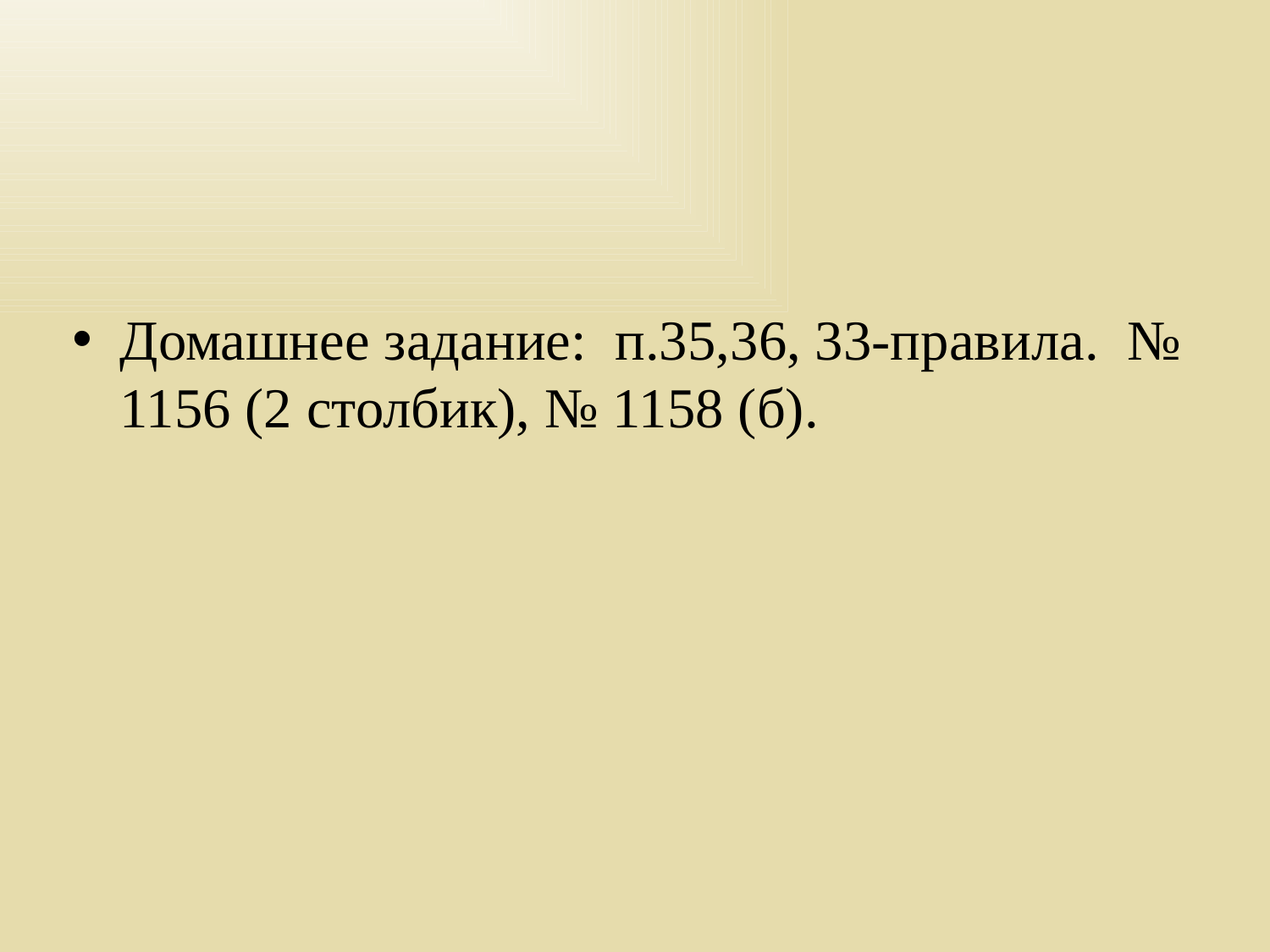

Домашнее задание:  п.35,36, 33-правила.  № 1156 (2 столбик), № 1158 (б).